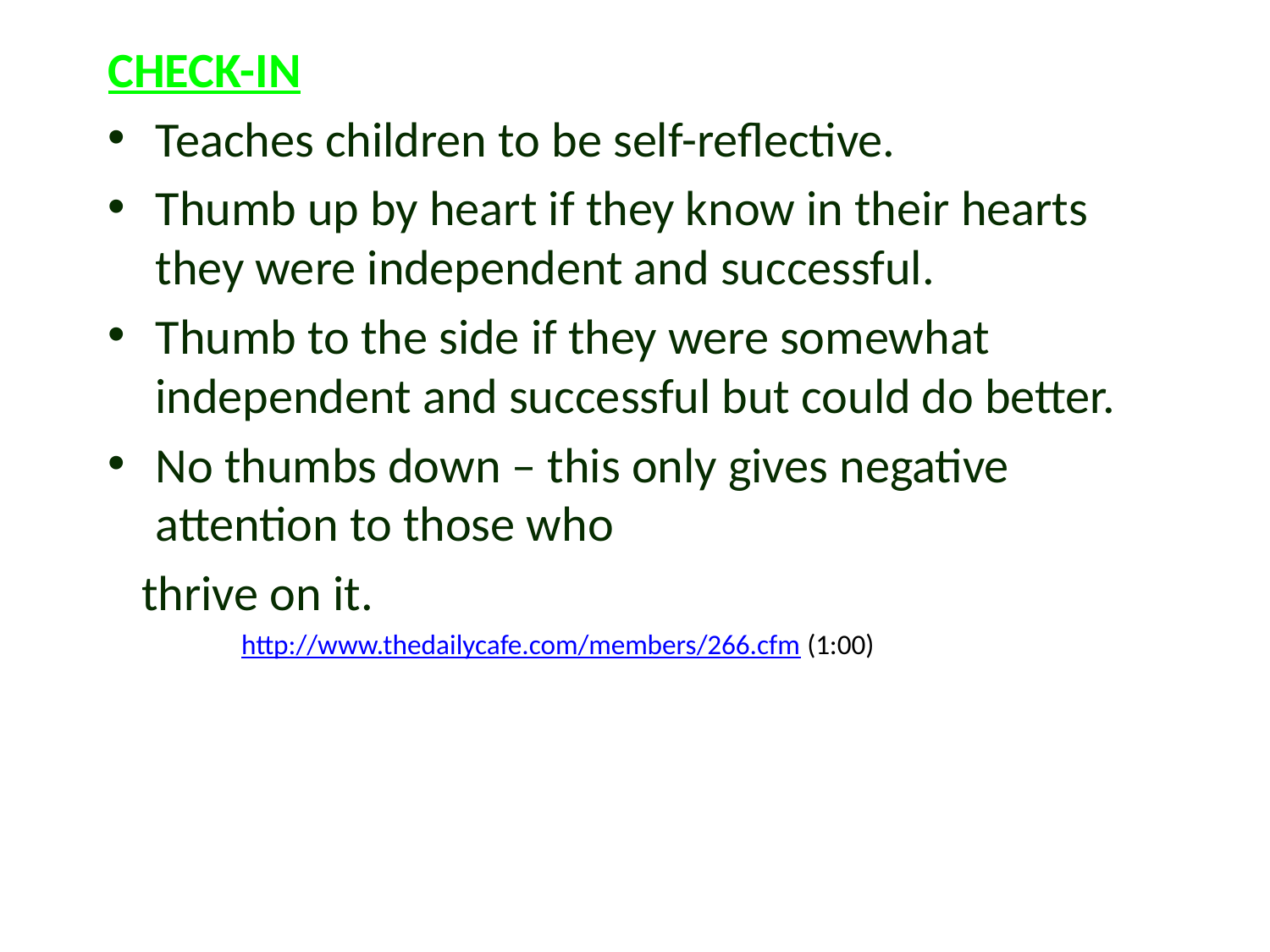

CHECK-IN
Teaches children to be self-reflective.
Thumb up by heart if they know in their hearts they were independent and successful.
Thumb to the side if they were somewhat independent and successful but could do better.
No thumbs down – this only gives negative attention to those who
   thrive on it.
                     http://www.thedailycafe.com/members/266.cfm (1:00)